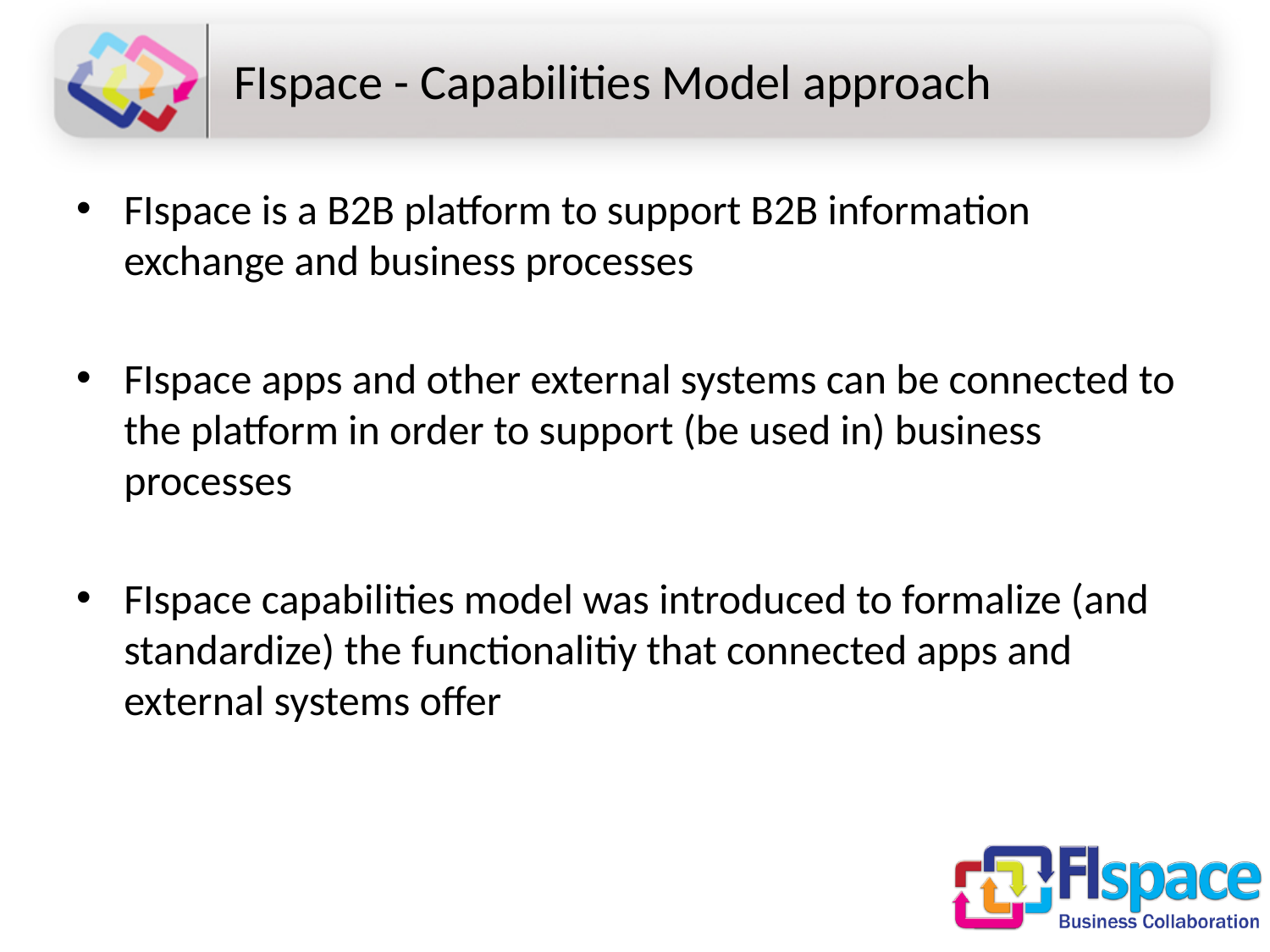

# FIspace - Capabilities Model approach
FIspace is a B2B platform to support B2B information exchange and business processes

FIspace apps and other external systems can be connected to the platform in order to support (be used in) business processes

FIspace capabilities model was introduced to formalize (and standardize) the functionalitiy that connected apps and external systems offer